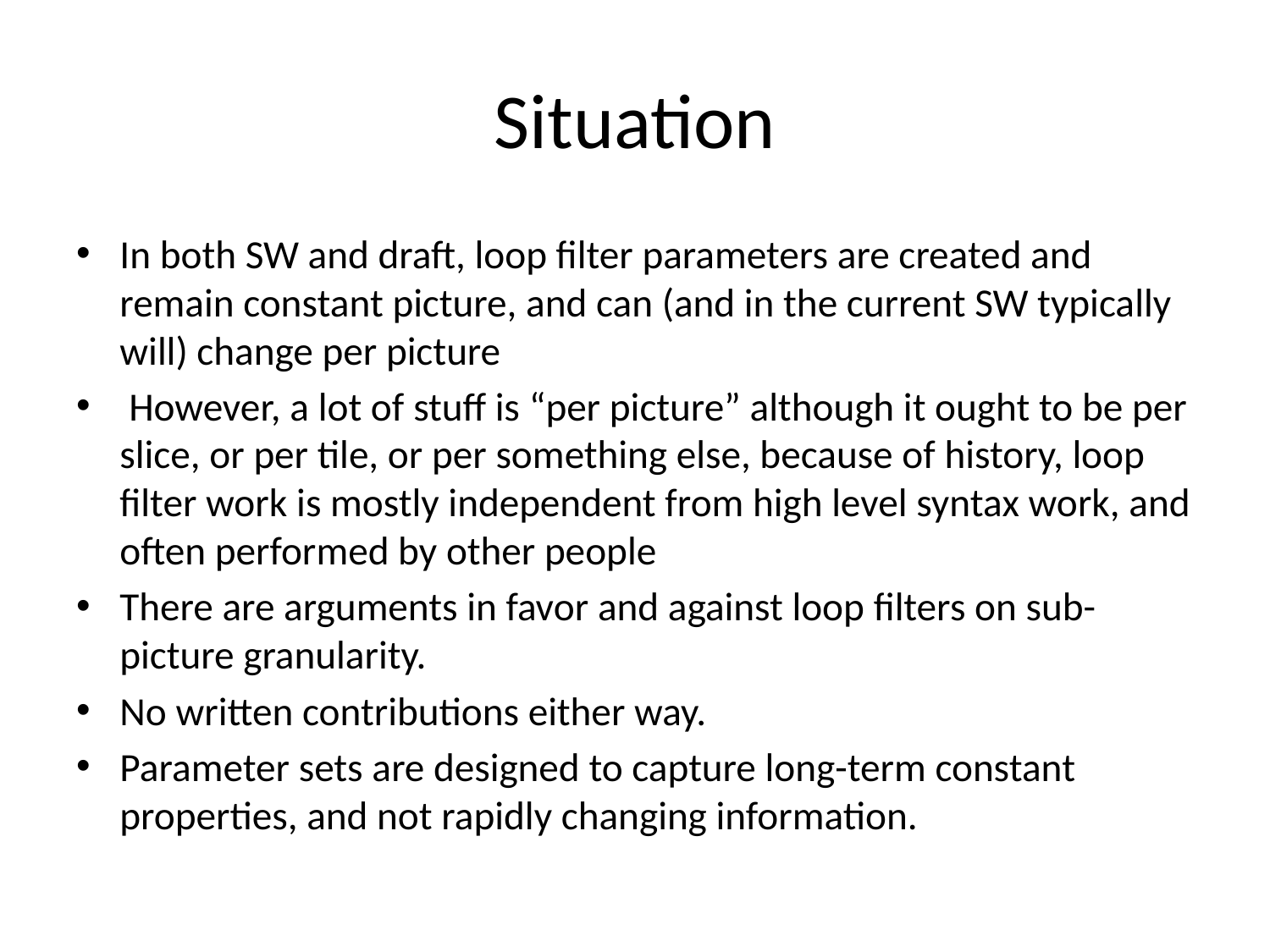

# Situation
In both SW and draft, loop filter parameters are created and remain constant picture, and can (and in the current SW typically will) change per picture
 However, a lot of stuff is “per picture” although it ought to be per slice, or per tile, or per something else, because of history, loop filter work is mostly independent from high level syntax work, and often performed by other people
There are arguments in favor and against loop filters on sub-picture granularity.
No written contributions either way.
Parameter sets are designed to capture long-term constant properties, and not rapidly changing information.